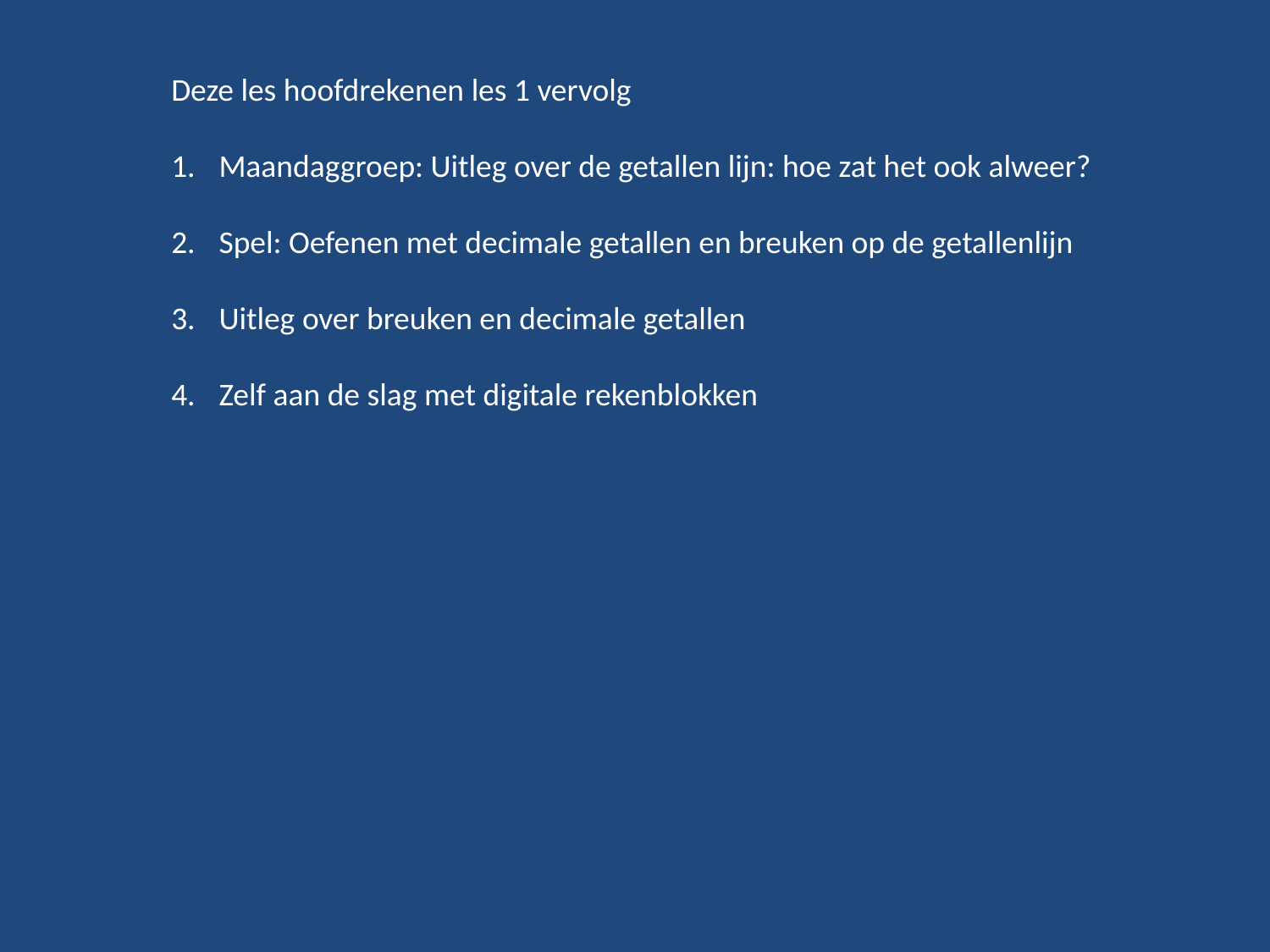

Deze les hoofdrekenen les 1 vervolg

Maandaggroep: Uitleg over de getallen lijn: hoe zat het ook alweer?

Spel: Oefenen met decimale getallen en breuken op de getallenlijn

Uitleg over breuken en decimale getallen

Zelf aan de slag met digitale rekenblokken